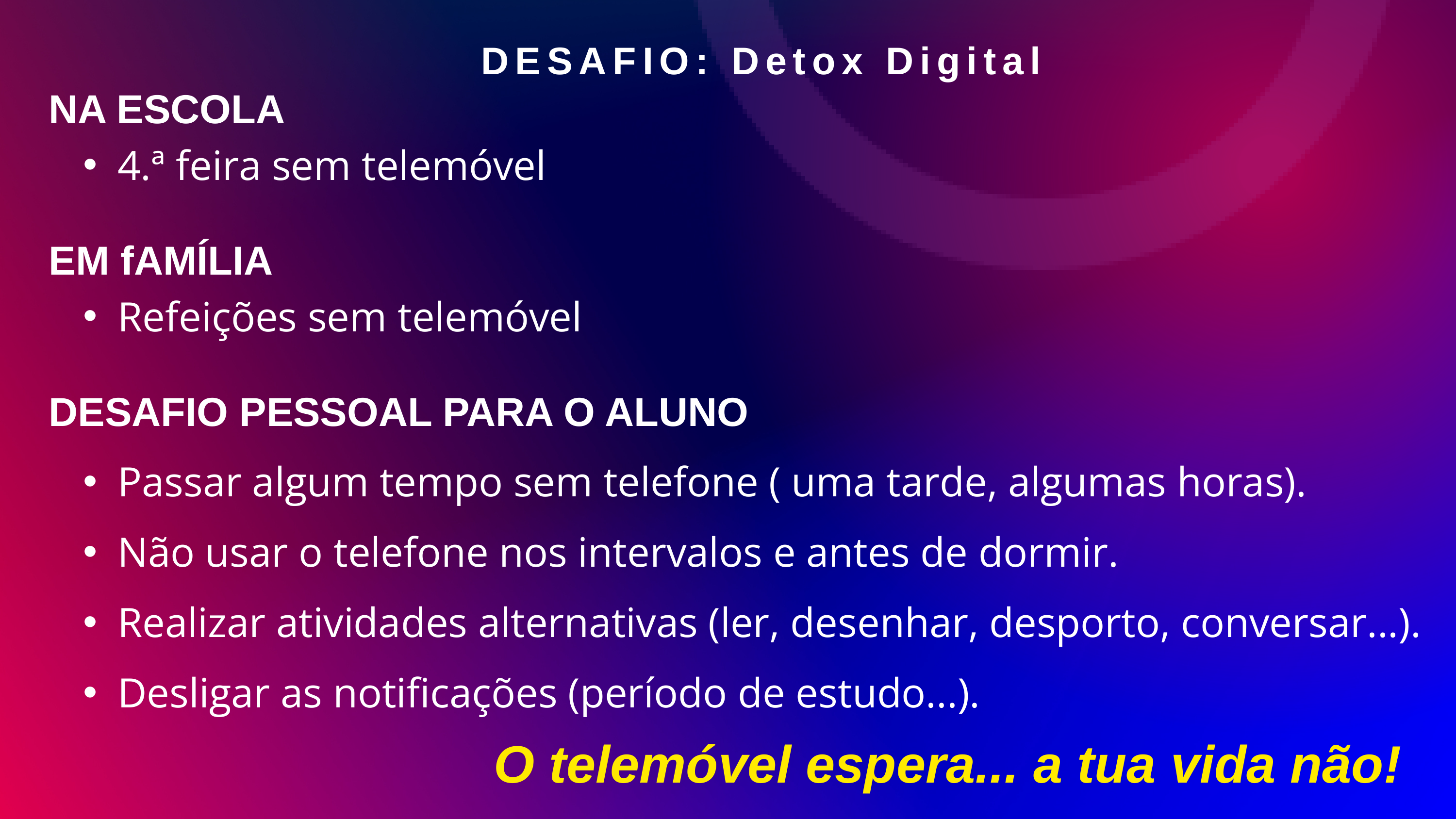

DESAFIO: Detox Digital
NA ESCOLA
4.ª feira sem telemóvel

EM fAMÍLIA
Refeições sem telemóvel

DESAFIO PESSOAL PARA O ALUNO
Passar algum tempo sem telefone ( uma tarde, algumas horas).
Não usar o telefone nos intervalos e antes de dormir.
Realizar atividades alternativas (ler, desenhar, desporto, conversar...).
Desligar as notificações (período de estudo...).
O telemóvel espera... a tua vida não!